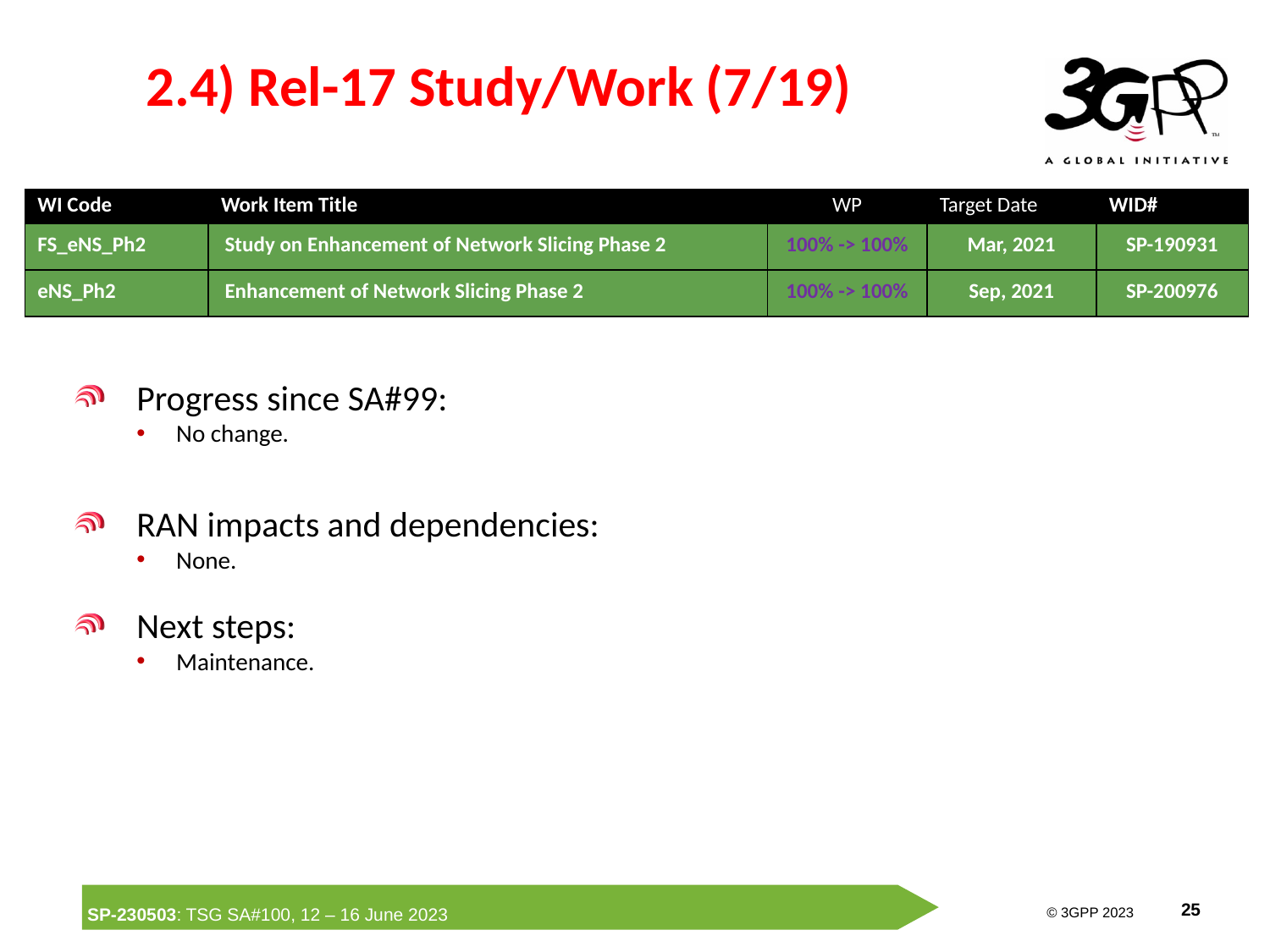

# 2.4) Rel-17 Study/Work (7/19)
| WI Code | Work Item Title | WP | Target Date | WID# |
| --- | --- | --- | --- | --- |
| FS\_eNS\_Ph2 | Study on Enhancement of Network Slicing Phase 2 | 100% -> 100% | Mar, 2021 | SP-190931 |
| eNS\_Ph2 | Enhancement of Network Slicing Phase 2 | 100% -> 100% | Sep, 2021 | SP-200976 |
Progress since SA#99:
No change.

RAN impacts and dependencies:
None.

Next steps:
Maintenance.